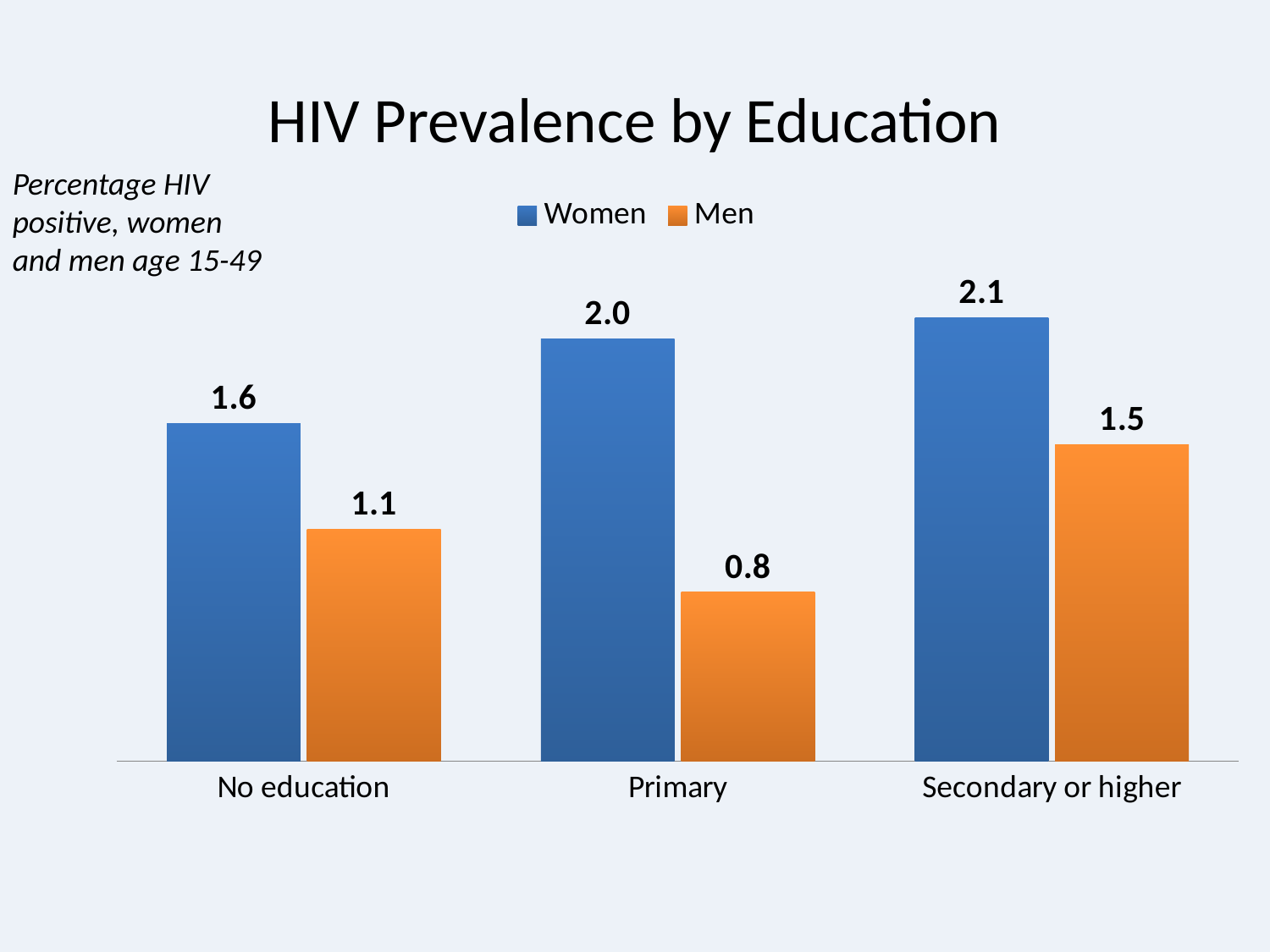

# HIV Prevalence by Education
Percentage HIV positive, women and men age 15-49

### Chart

| Category | Women | Men |
|---|---|---|
| No education | 1.6 | 1.1 |
| Primary | 2.0 | 0.8 |
| Secondary or higher | 2.1 | 1.5 |